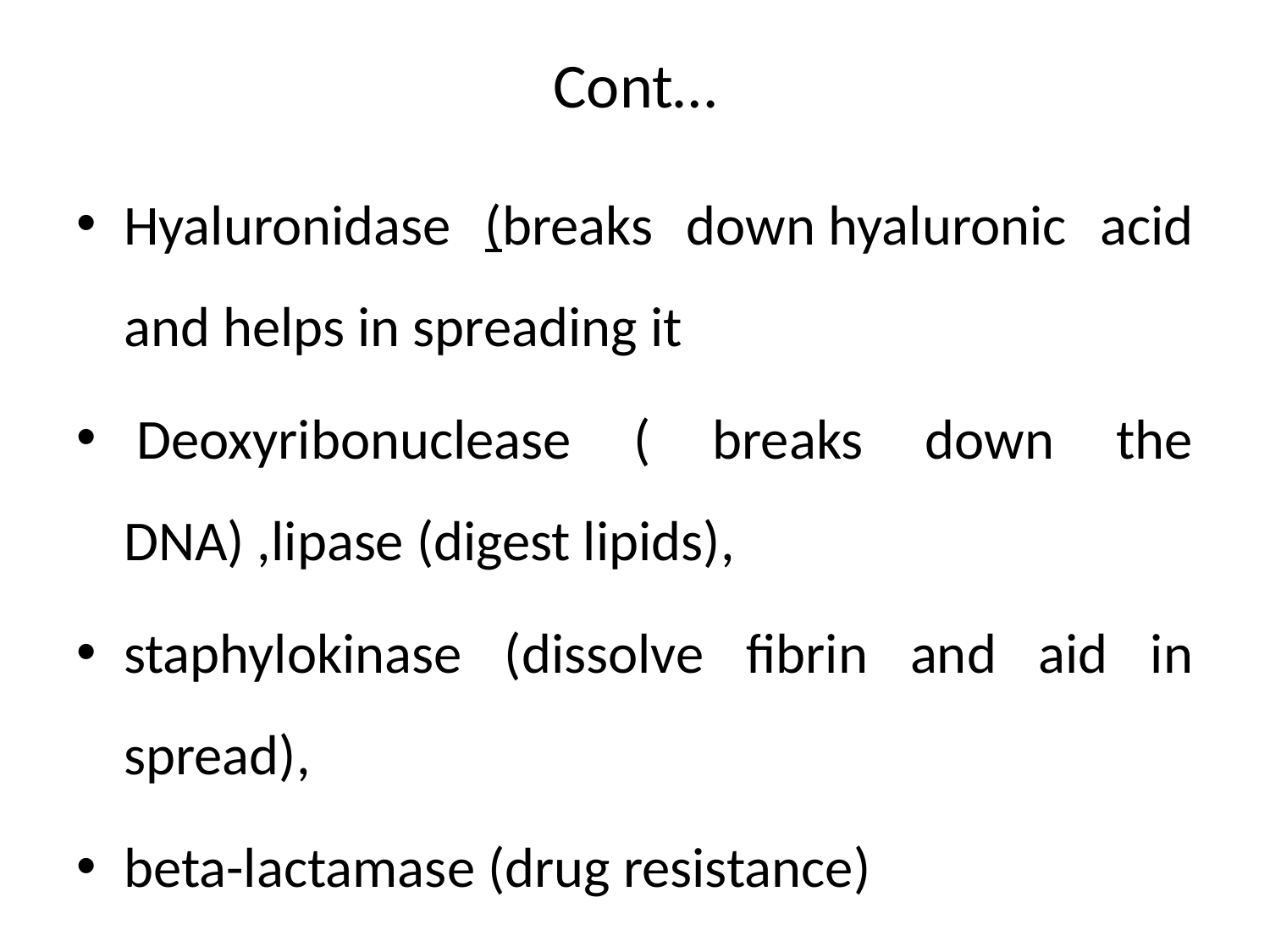

# Cont…
Hyaluronidase (breaks down hyaluronic acid and helps in spreading it
 Deoxyribonuclease ( breaks down the DNA) ,lipase (digest lipids),
staphylokinase (dissolve fibrin and aid in spread),
beta-lactamase (drug resistance)